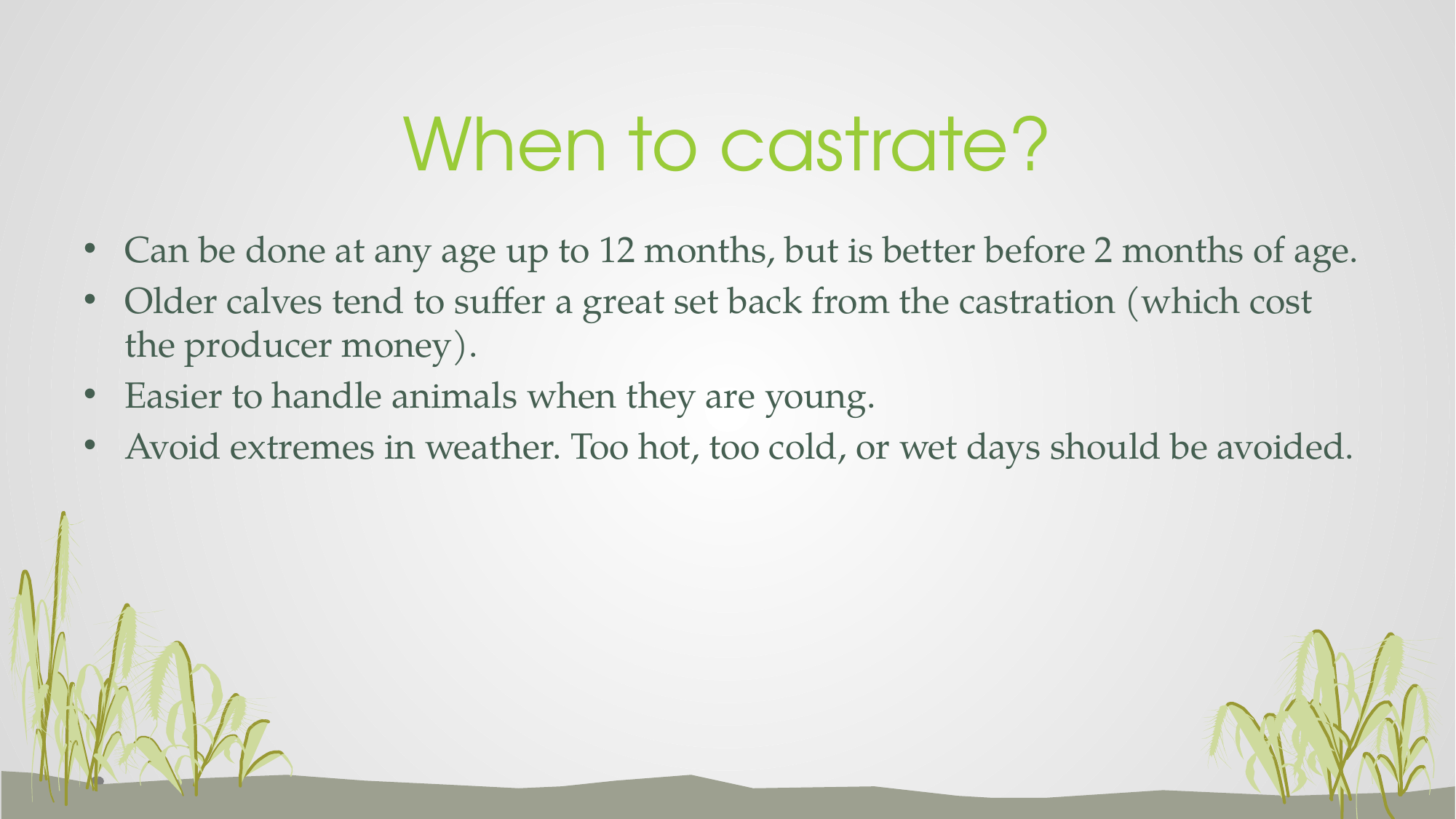

# When to castrate?
Can be done at any age up to 12 months, but is better before 2 months of age.
Older calves tend to suffer a great set back from the castration (which cost the producer money).
Easier to handle animals when they are young.
Avoid extremes in weather. Too hot, too cold, or wet days should be avoided.